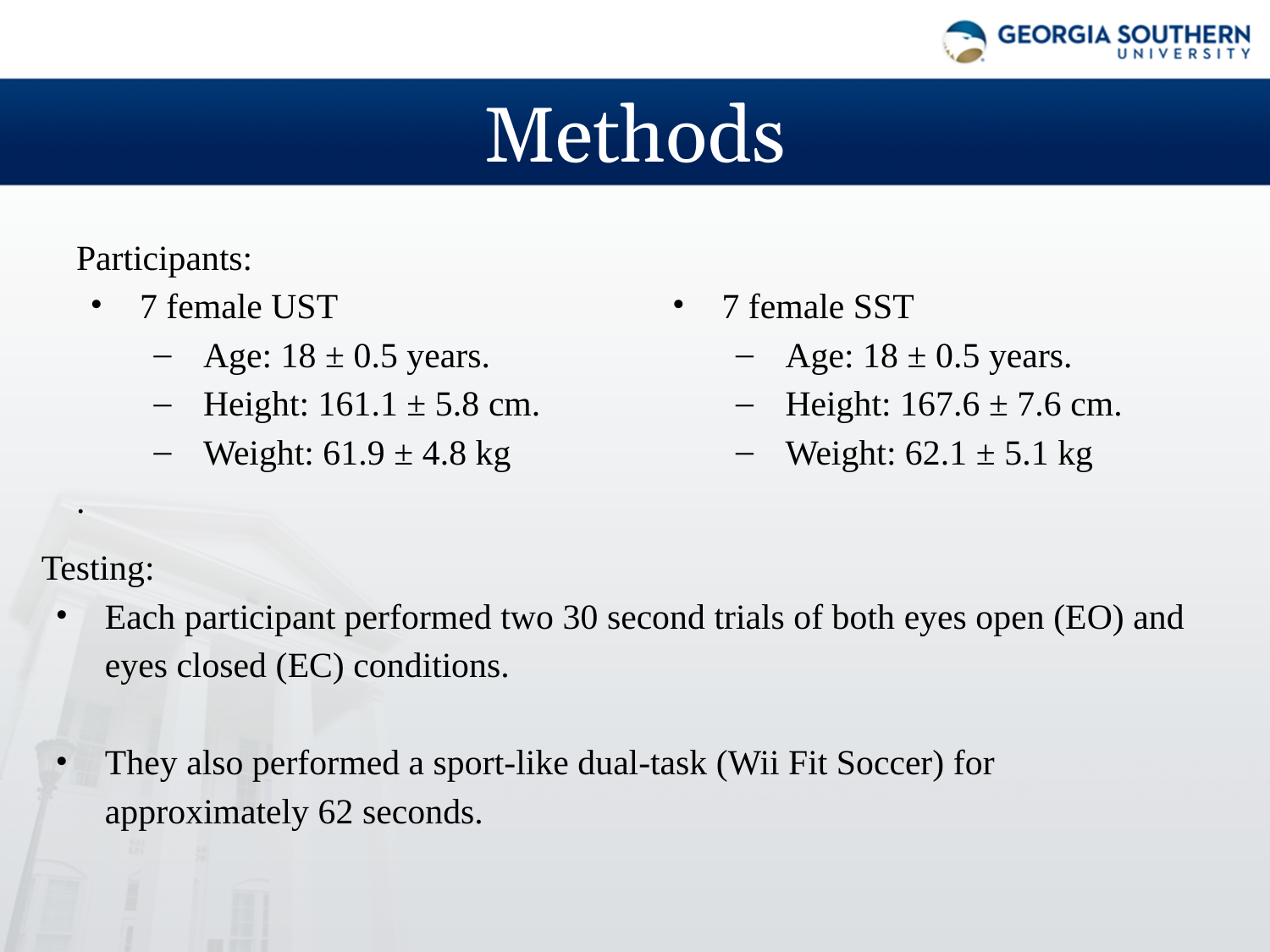

# Methods
Participants:
7 female UST
Age: 18 ± 0.5 years.
Height: 161.1 ± 5.8 cm.
Weight: 61.9 ± 4.8 kg
.

7 female SST
Age: 18 ± 0.5 years.
Height: 167.6 ± 7.6 cm.
Weight: 62.1 ± 5.1 kg
Testing:
Each participant performed two 30 second trials of both eyes open (EO) and eyes closed (EC) conditions.

They also performed a sport-like dual-task (Wii Fit Soccer) for approximately 62 seconds.